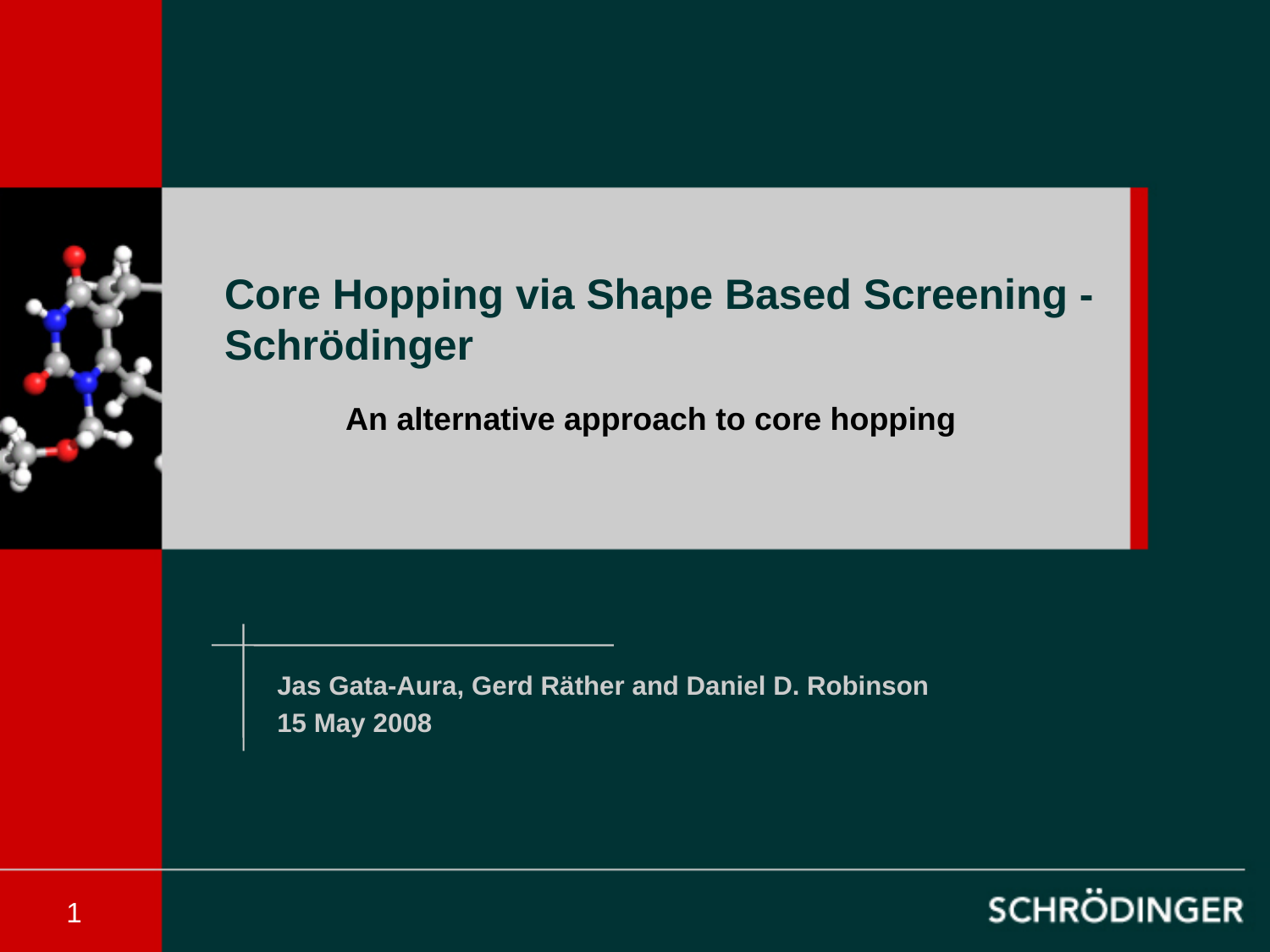

# Core Hopping via Shape Based Screening - Schrödinger
An alternative approach to core hopping
Jas Gata-Aura, Gerd Räther and Daniel D. Robinson
15 May 2008
1